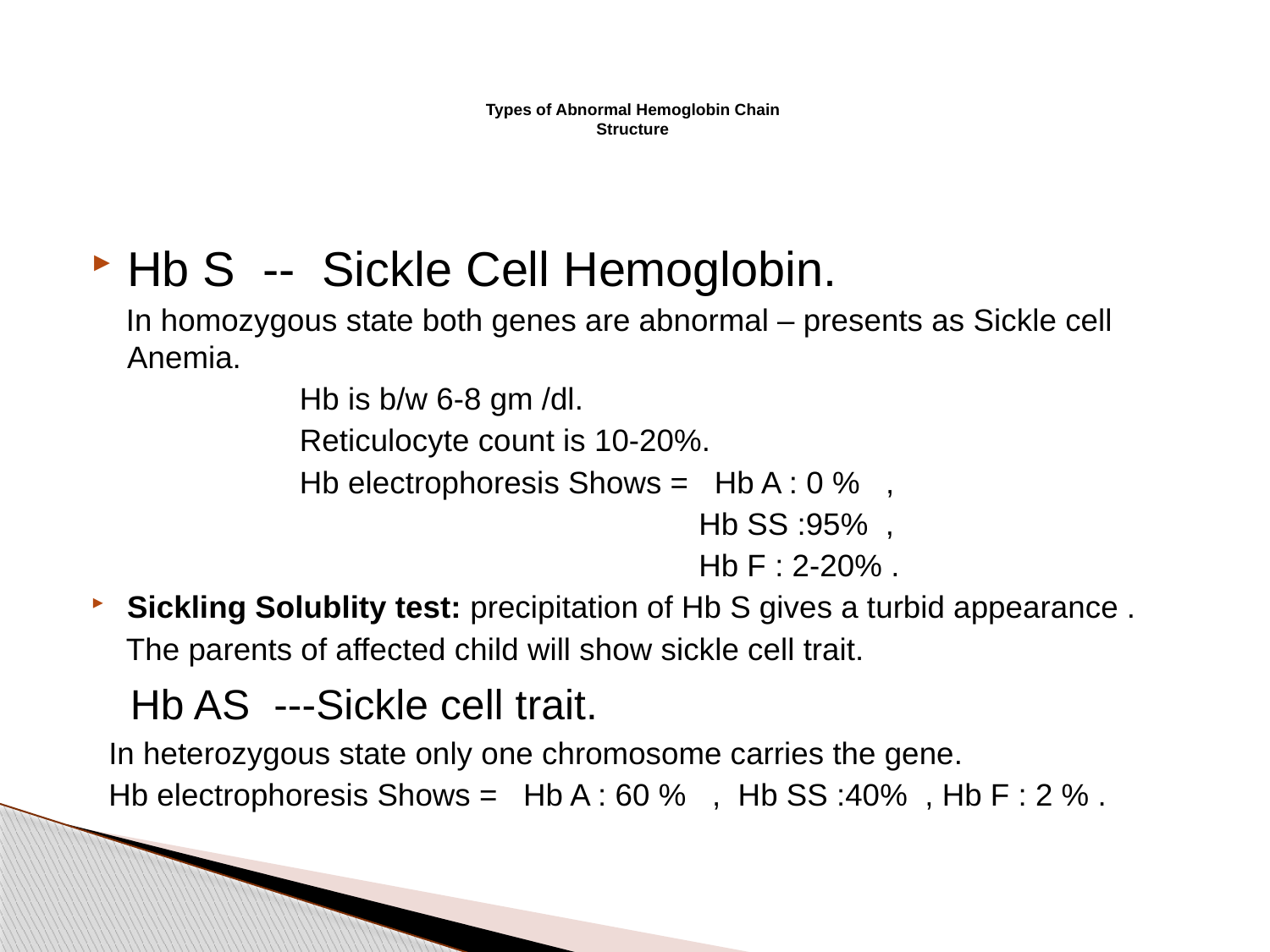

# Types of Abnormal Hemoglobin Chain Structure

Hb S  --  Sickle Cell Hemoglobin.
    In homozygous state both genes are abnormal – presents as Sickle cell Anemia.
                        Hb is b/w 6-8 gm /dl.
                        Reticulocyte count is 10-20%.
                        Hb electrophoresis Shows =   Hb A : 0 %   ,
                                                                      Hb SS :95%  ,
                                                                      Hb F : 2-20% .
Sickling Solublity test: precipitation of Hb S gives a turbid appearance .
    The parents of affected child will show sickle cell trait.
   Hb AS  ---Sickle cell trait.
  In heterozygous state only one chromosome carries the gene.
  Hb electrophoresis Shows =   Hb A : 60 %   ,  Hb SS :40%  , Hb F : 2 % .